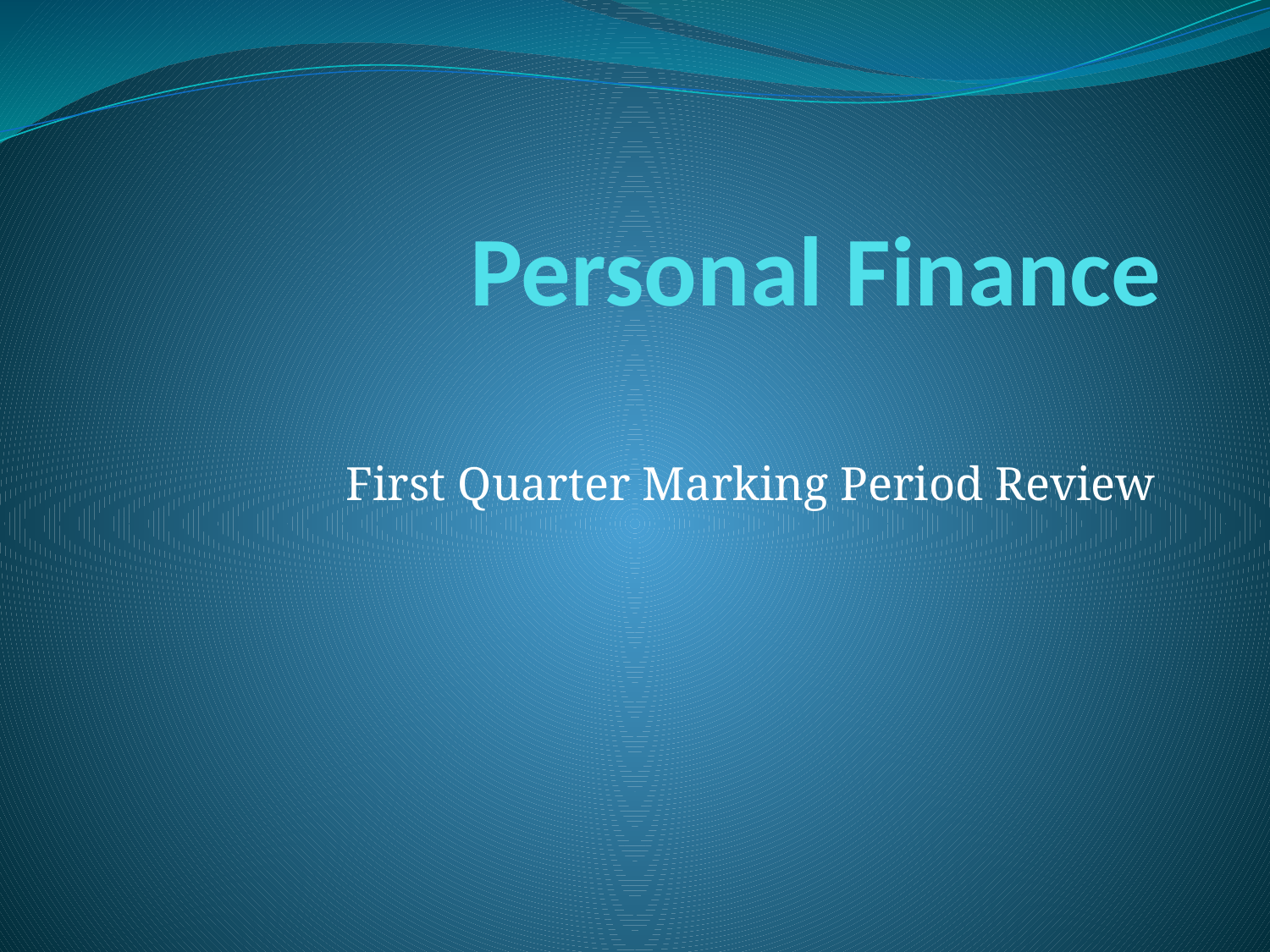

# Personal Finance
First Quarter Marking Period Review